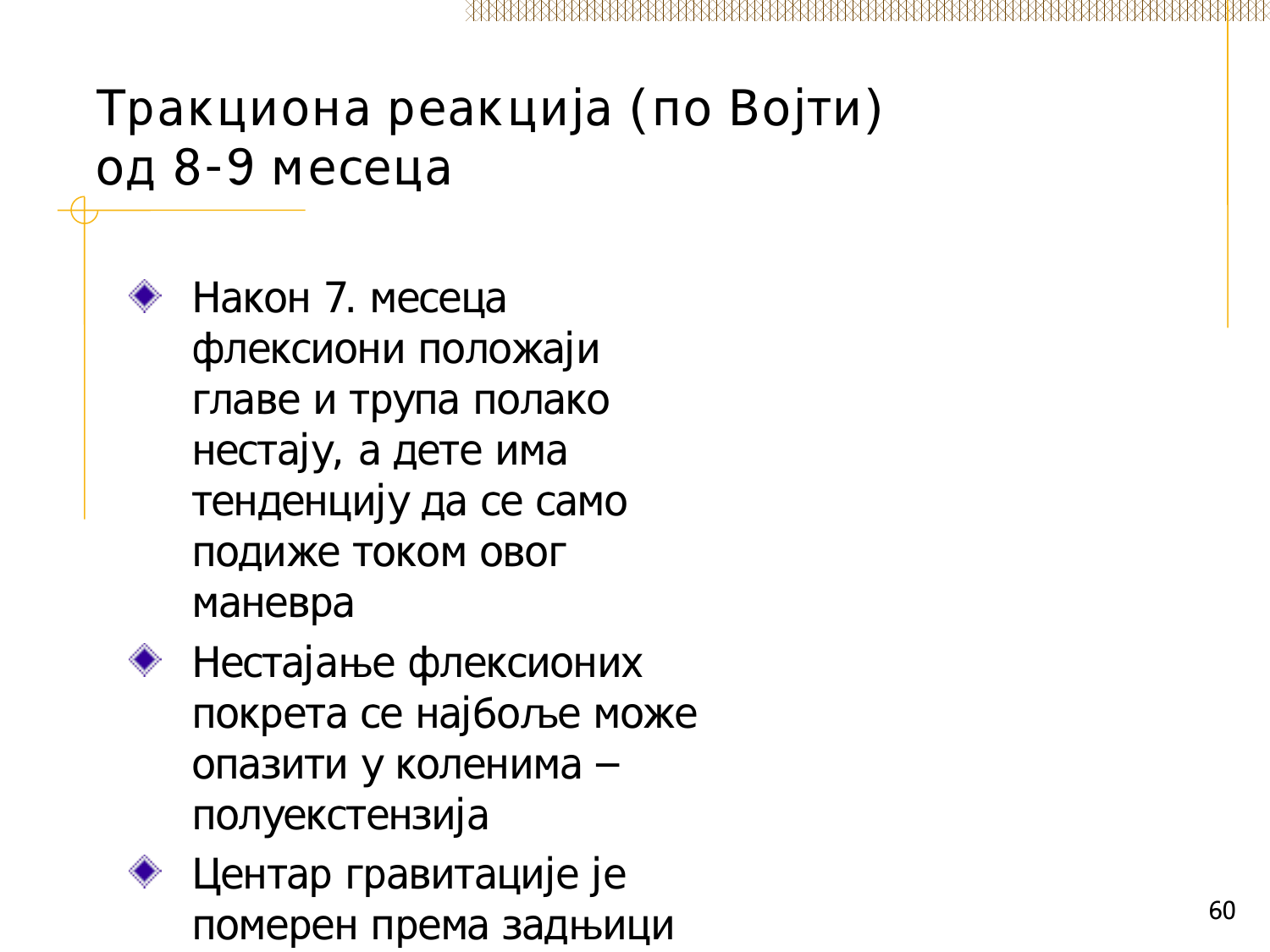

# Тракциона реакција (по Војти) од 8-9 месеца
Након 7. месеца флексиони положаји главе и трупа полако нестају, а дете има тенденцију да се само подиже током овог маневра
Нестајање флексионих покрета се најбоље може опазити у коленима – полуекстензија
Центар гравитације је померен према задњици

60